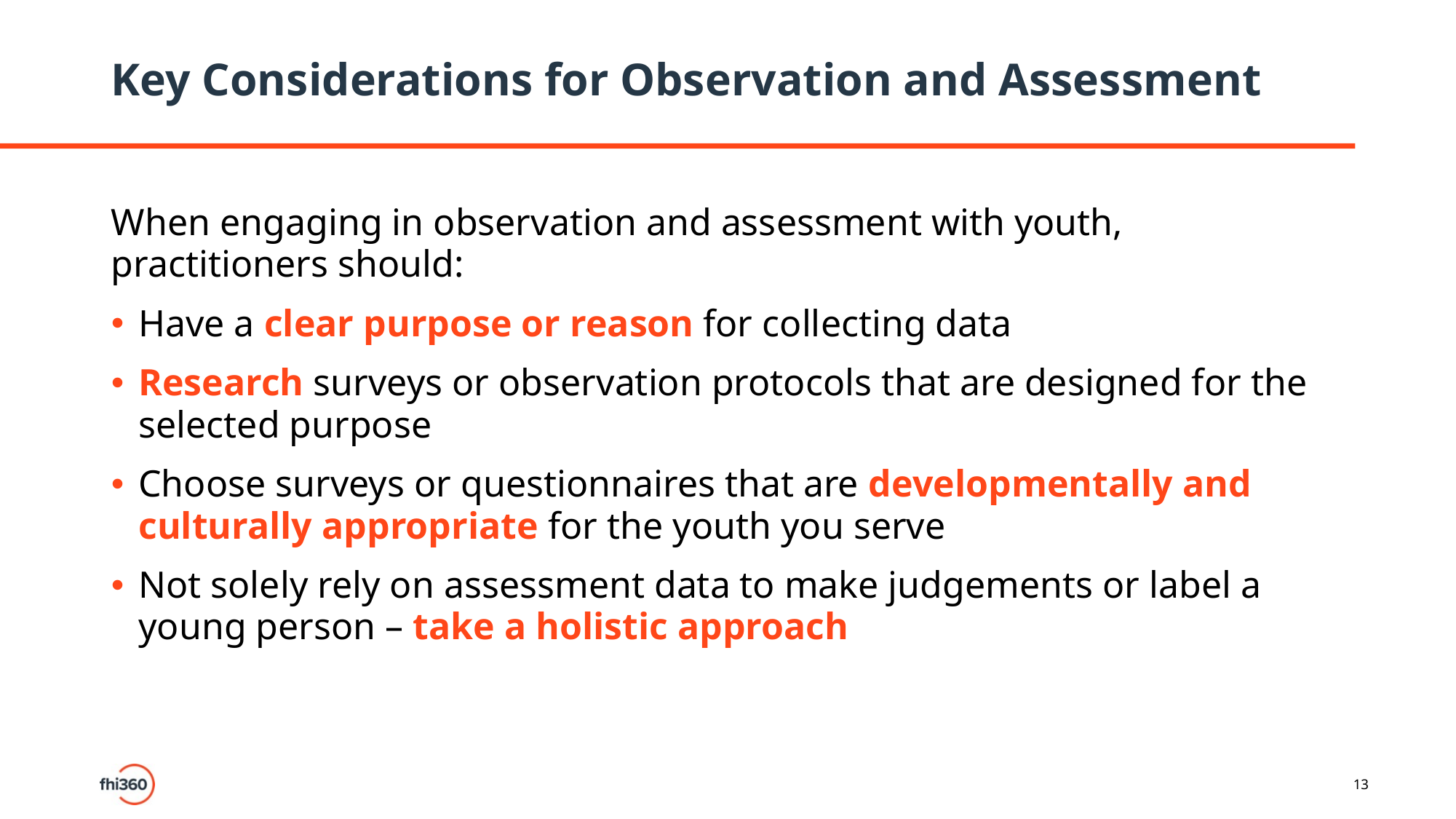

# Key Considerations for Observation and Assessment
When engaging in observation and assessment with youth, practitioners should:
Have a clear purpose or reason for collecting data
Research surveys or observation protocols that are designed for the selected purpose
Choose surveys or questionnaires that are developmentally and culturally appropriate for the youth you serve
Not solely rely on assessment data to make judgements or label a young person – take a holistic approach